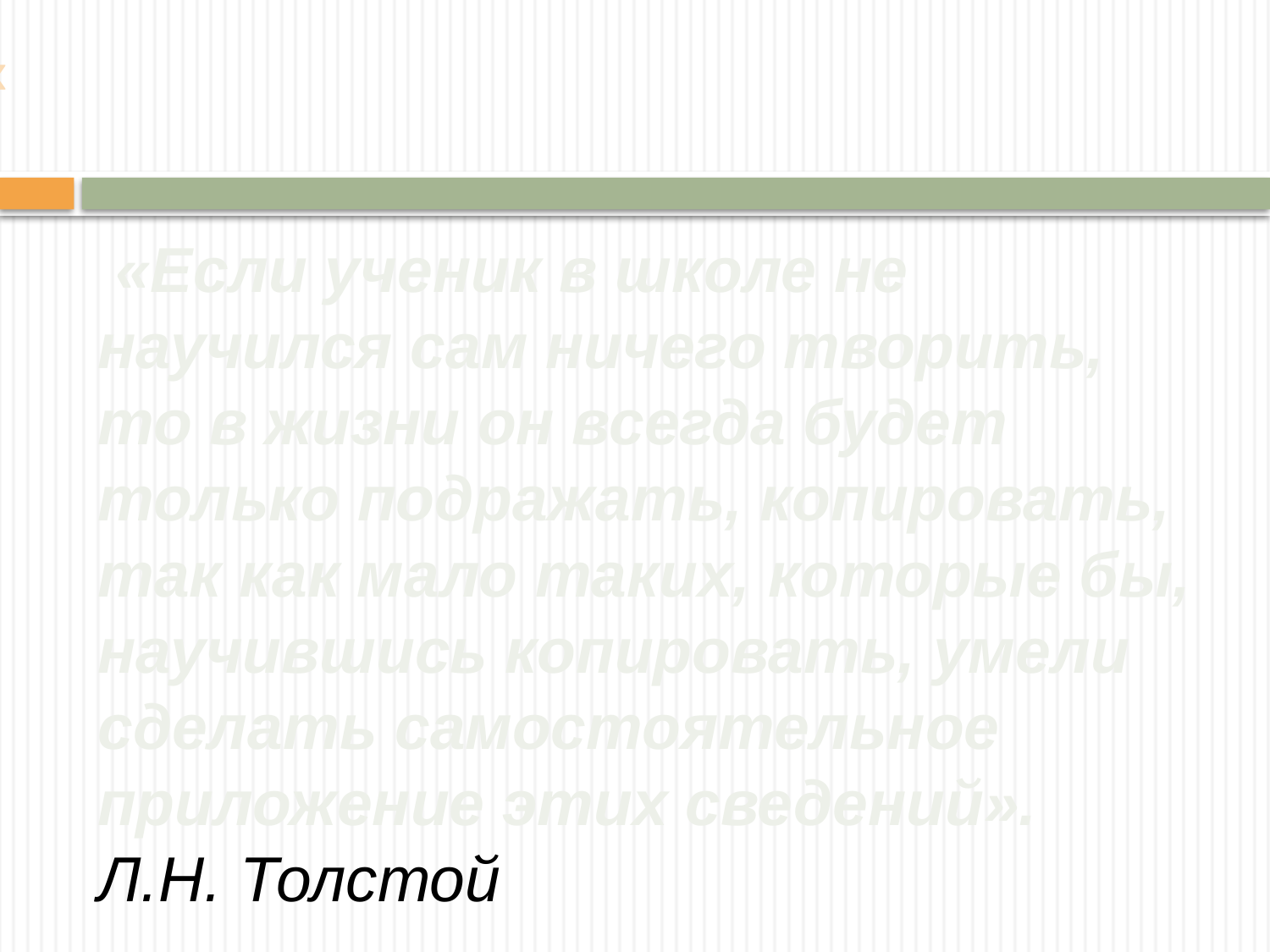

# «
 «Если ученик в школе не научился сам ничего творить, то в жизни он всегда будет только подражать, копировать, так как мало таких, которые бы, научившись копировать, умели сделать самостоятельное приложение этих сведений».
Л.Н. Толстой